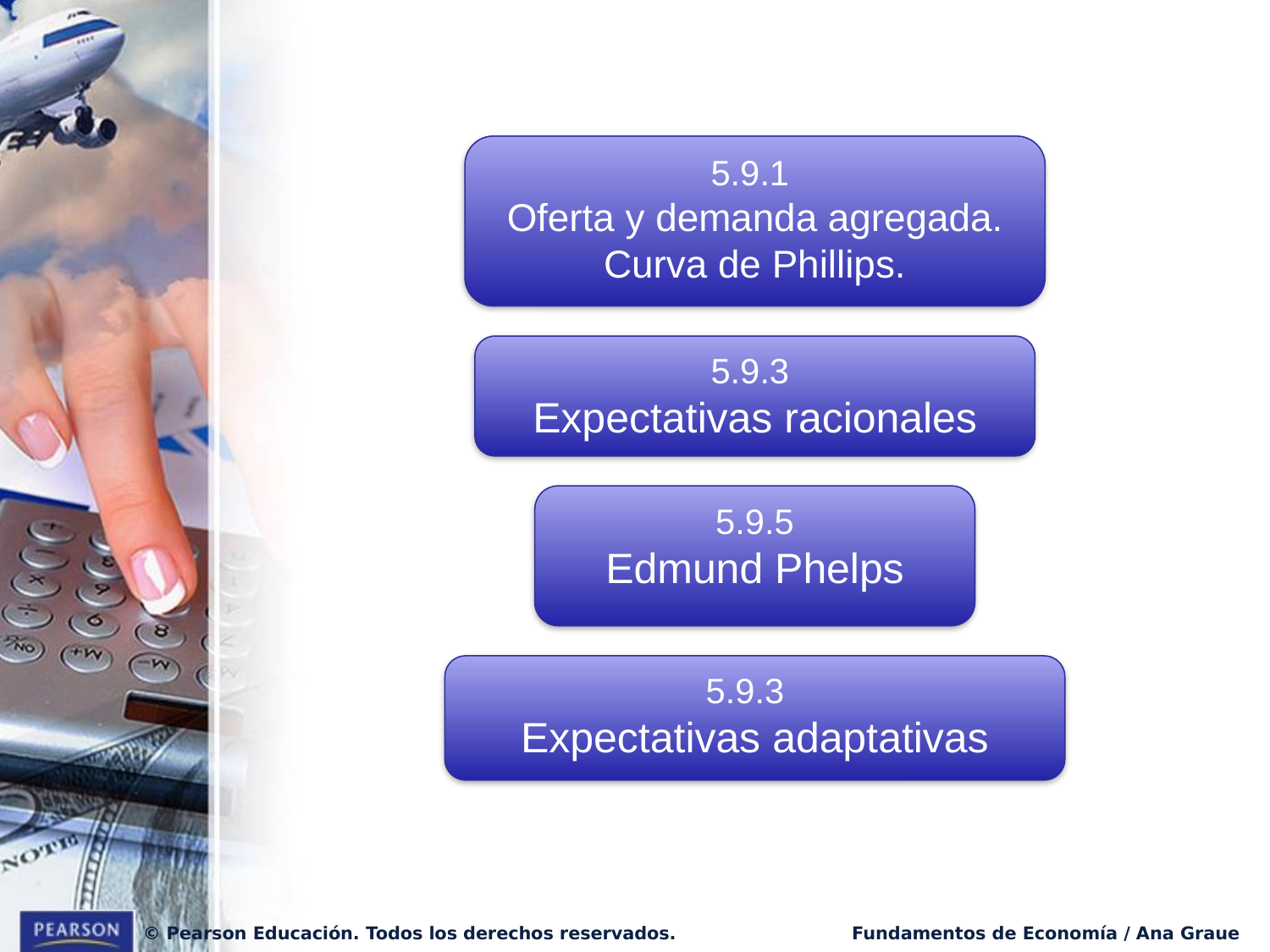

5.9.1
Oferta y demanda agregada.
Curva de Phillips.

5.9.3
Expectativas racionales
5.9.5
Edmund Phelps
5.9.3
Expectativas adaptativas